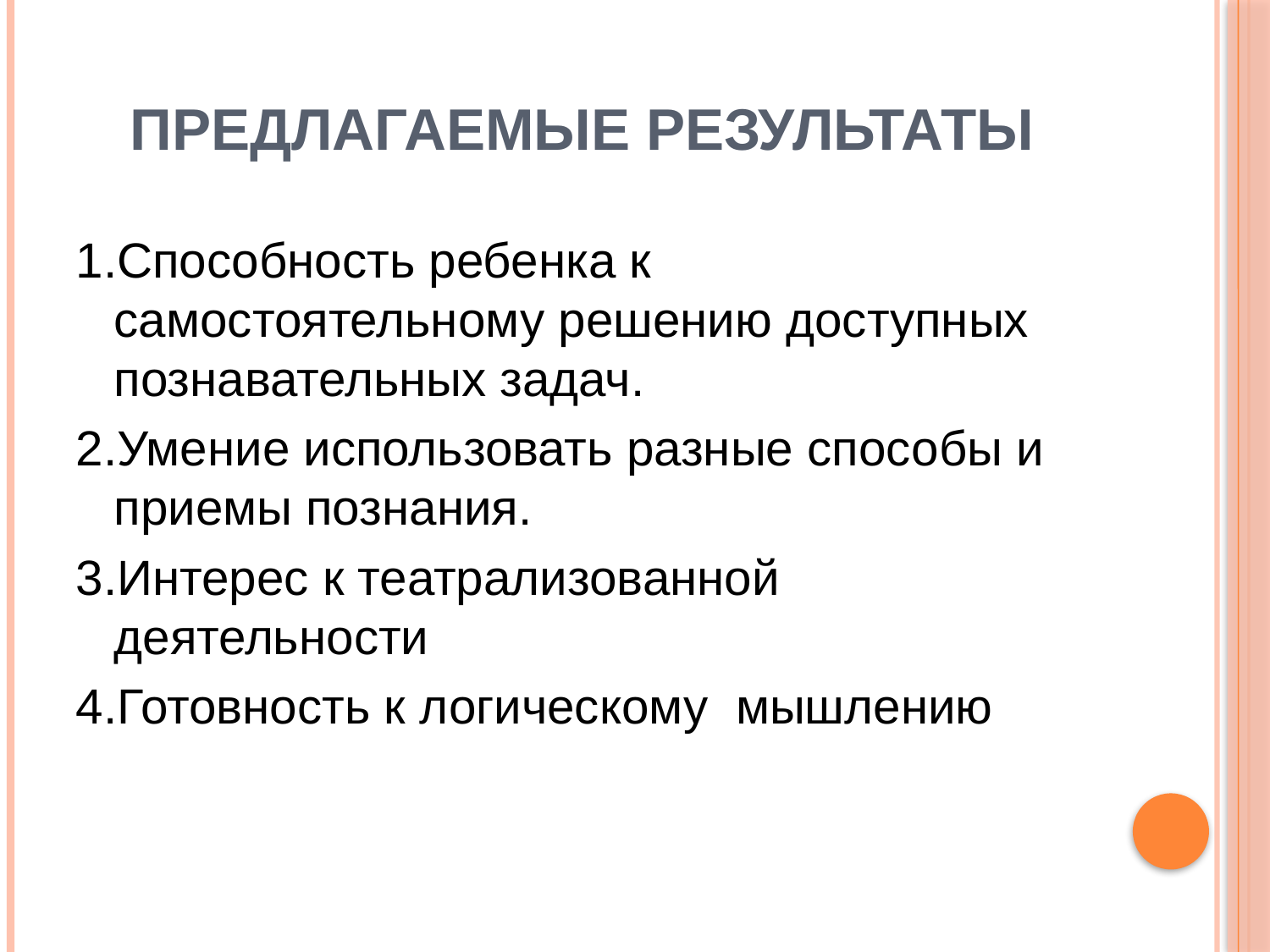

# Предлагаемые результаты
1.Способность ребенка к самостоятельному решению доступных познавательных задач.
2.Умение использовать разные способы и приемы познания.
3.Интерес к театрализованной деятельности
4.Готовность к логическому  мышлению